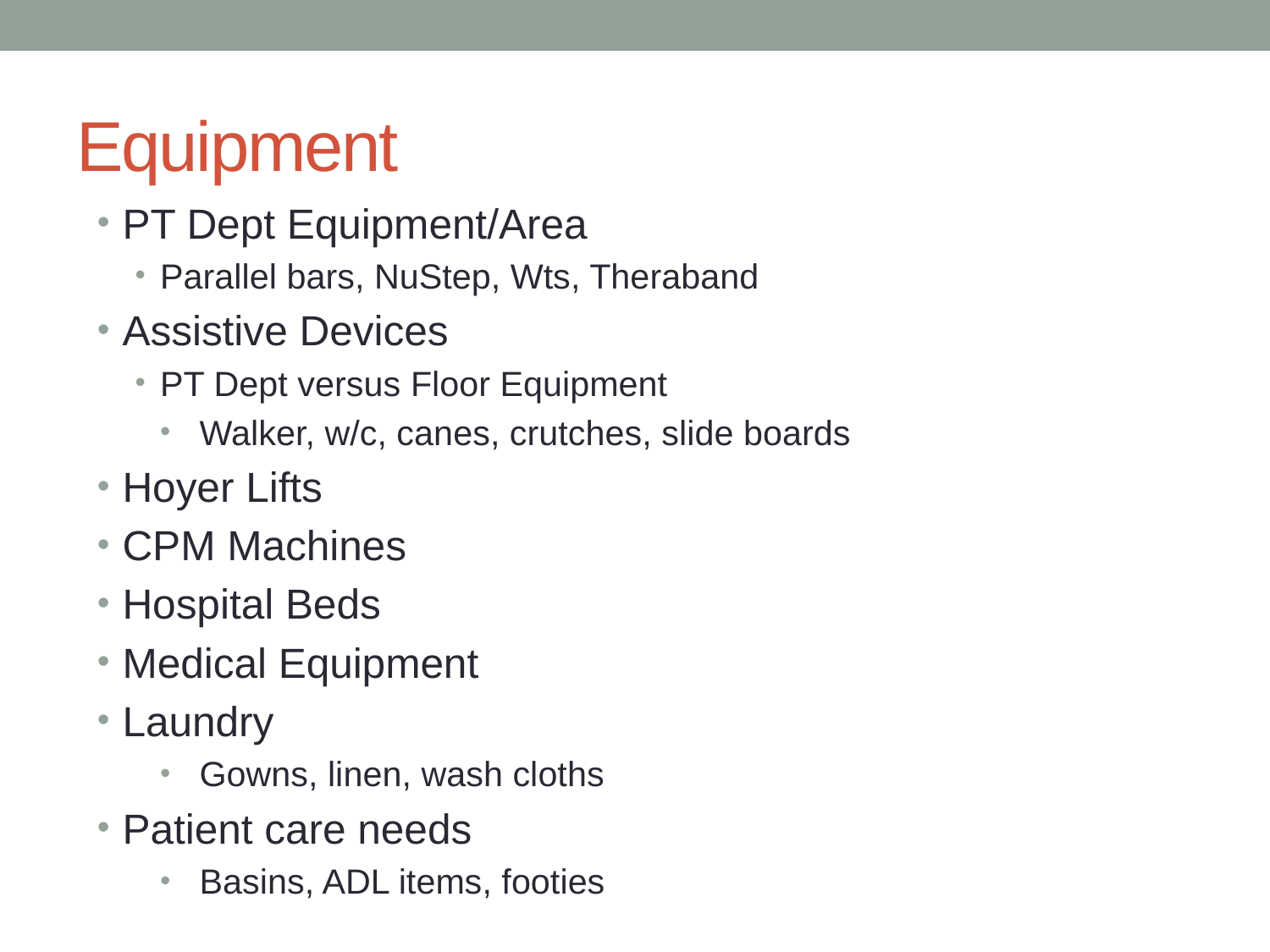

# Equipment
PT Dept Equipment/Area
Parallel bars, NuStep, Wts, Theraband
Assistive Devices
PT Dept versus Floor Equipment
Walker, w/c, canes, crutches, slide boards
Hoyer Lifts
CPM Machines
Hospital Beds
Medical Equipment
Laundry
Gowns, linen, wash cloths
Patient care needs
Basins, ADL items, footies